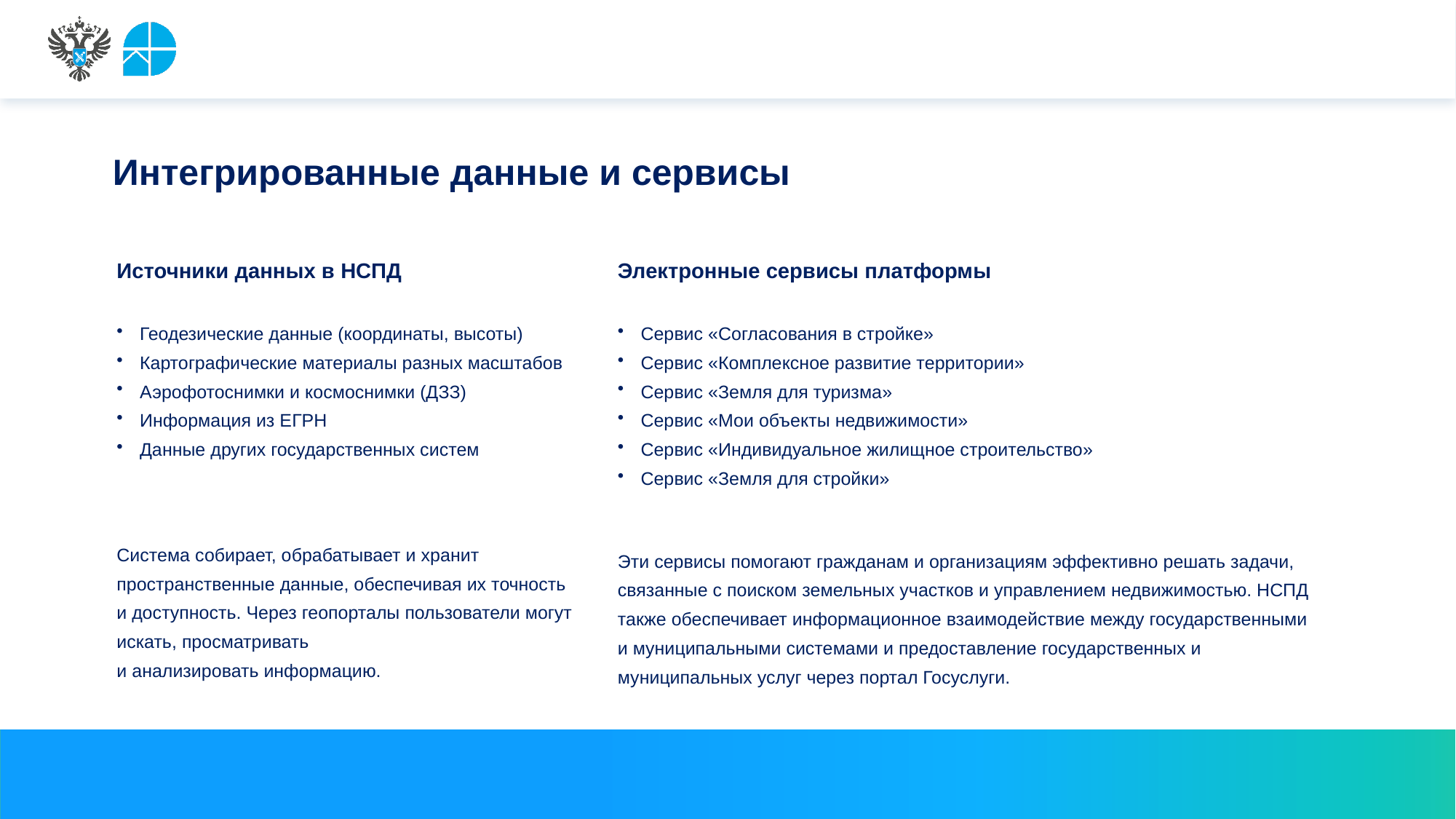

Интегрированные данные и сервисы
Источники данных в НСПД
Электронные сервисы платформы
Геодезические данные (координаты, высоты)
Картографические материалы разных масштабов
Аэрофотоснимки и космоснимки (ДЗЗ)
Информация из ЕГРН
Данные других государственных систем
Сервис «Согласования в стройке»
Сервис «Комплексное развитие территории»
Сервис «Земля для туризма»
Сервис «Мои объекты недвижимости»
Сервис «Индивидуальное жилищное строительство»
Сервис «Земля для стройки»
Система собирает, обрабатывает и хранит пространственные данные, обеспечивая их точность и доступность. Через геопорталы пользователи могут искать, просматривать
и анализировать информацию.
Эти сервисы помогают гражданам и организациям эффективно решать задачи, связанные с поиском земельных участков и управлением недвижимостью. НСПД также обеспечивает информационное взаимодействие между государственными и муниципальными системами и предоставление государственных и муниципальных услуг через портал Госуслуги.
3